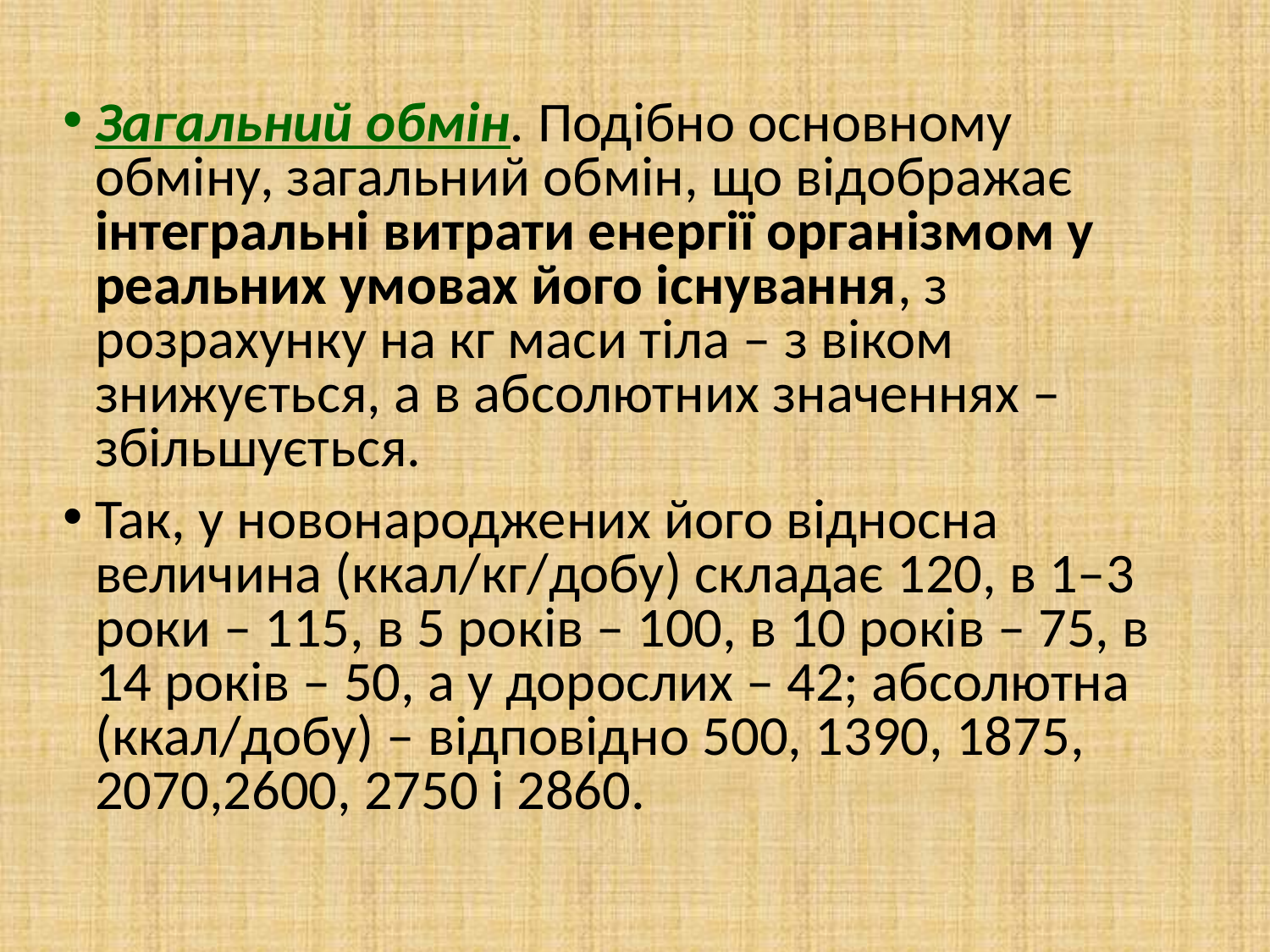

Загальний обмін. Подібно основному обміну, загальний обмін, що відображає інтегральні витрати енергії організмом у реальних умовах його існування, з розрахунку на кг маси тіла – з віком знижується, а в абсолютних значеннях – збільшується.
Так, у новонароджених його відносна величина (ккал/кг/добу) складає 120, в 1–3 роки – 115, в 5 років – 100, в 10 років – 75, в 14 років – 50, а у дорослих – 42; абсолютна (ккал/добу) – відповідно 500, 1390, 1875, 2070,2600, 2750 і 2860.